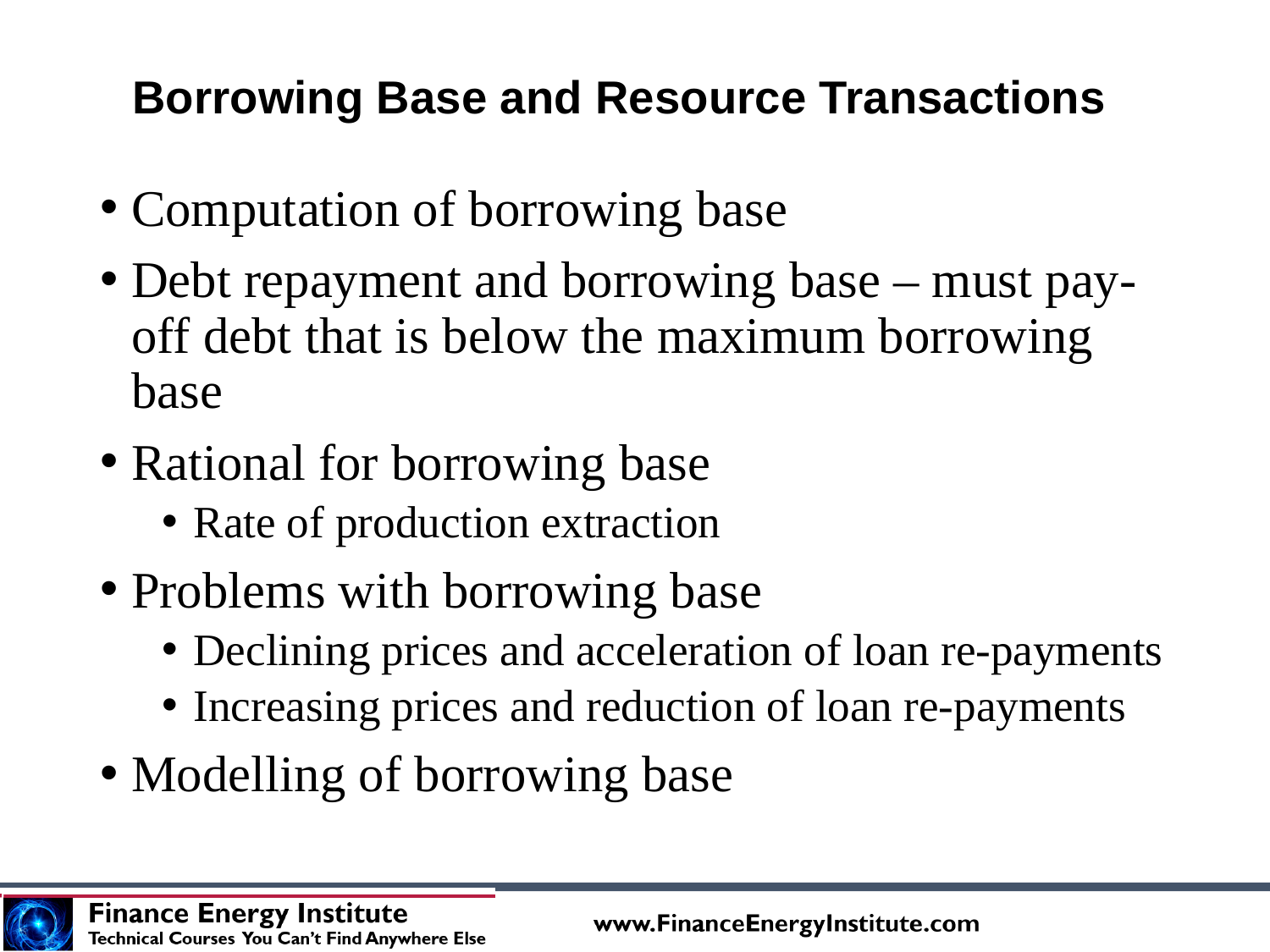

# Borrowing Base and Resource Transactions
Computation of borrowing base
Debt repayment and borrowing base – must pay-off debt that is below the maximum borrowing base
Rational for borrowing base
Rate of production extraction
Problems with borrowing base
Declining prices and acceleration of loan re-payments
Increasing prices and reduction of loan re-payments
Modelling of borrowing base